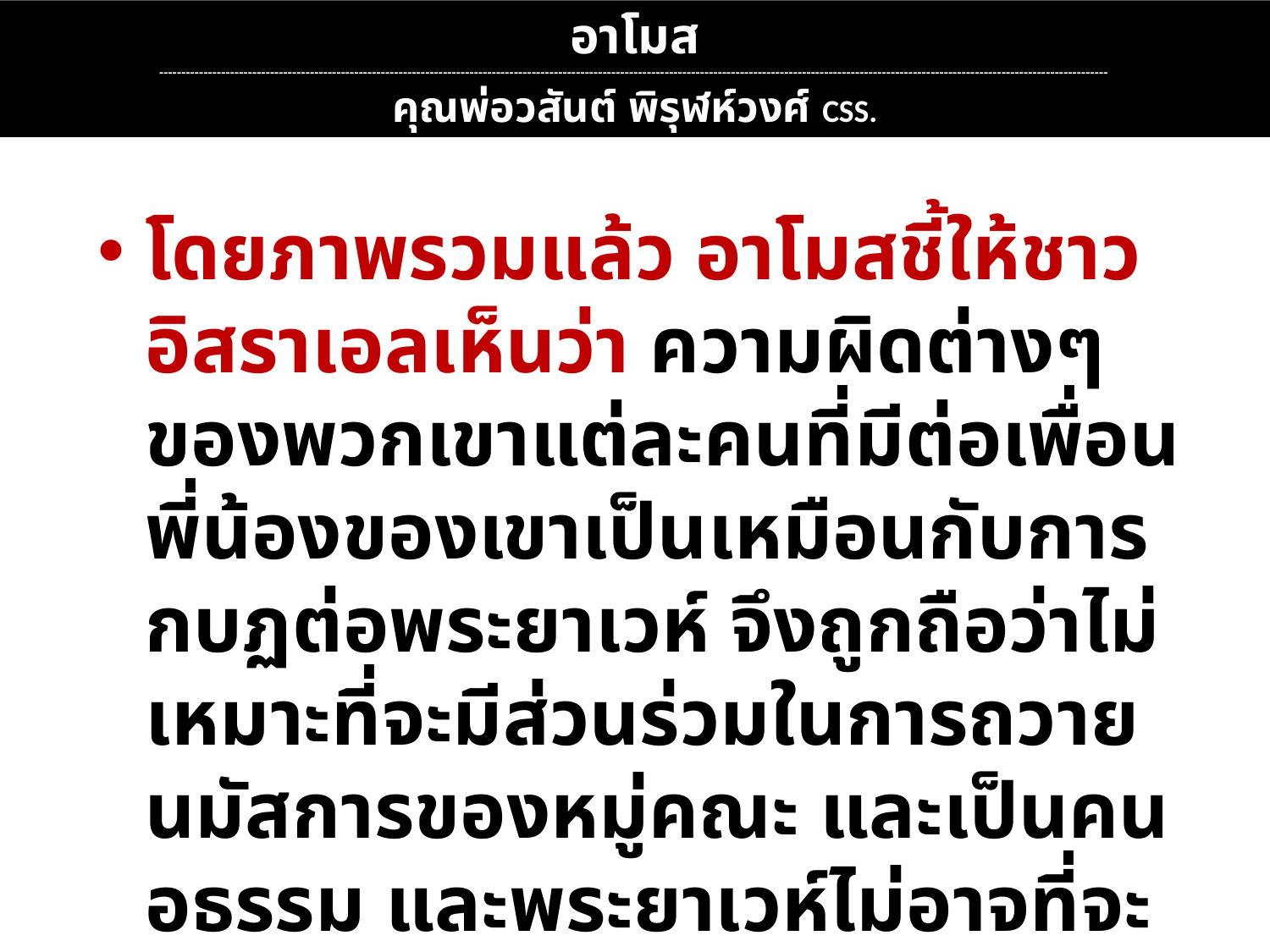

อาโมส
----------------------------------------------------------------------------------------------------------------------------------------------------------------------------------------------------------------------
คุณพ่อวสันต์ พิรุฬห์วงศ์ CSS.
โดยภาพรวมแล้ว อาโมสชี้ให้ชาวอิสราเอลเห็นว่า ความผิดต่างๆ ของพวกเขาแต่ละคนที่มีต่อเพื่อนพี่น้องของเขาเป็นเหมือนกับการกบฏต่อพระยาเวห์ จึงถูกถือว่าไม่เหมาะที่จะมีส่วนร่วมในการถวายนมัสการของหมู่คณะ และเป็นคนอธรรม และพระยาเวห์ไม่อาจที่จะละเลยผ่านพวกเขาไปได้อีกต่อไป